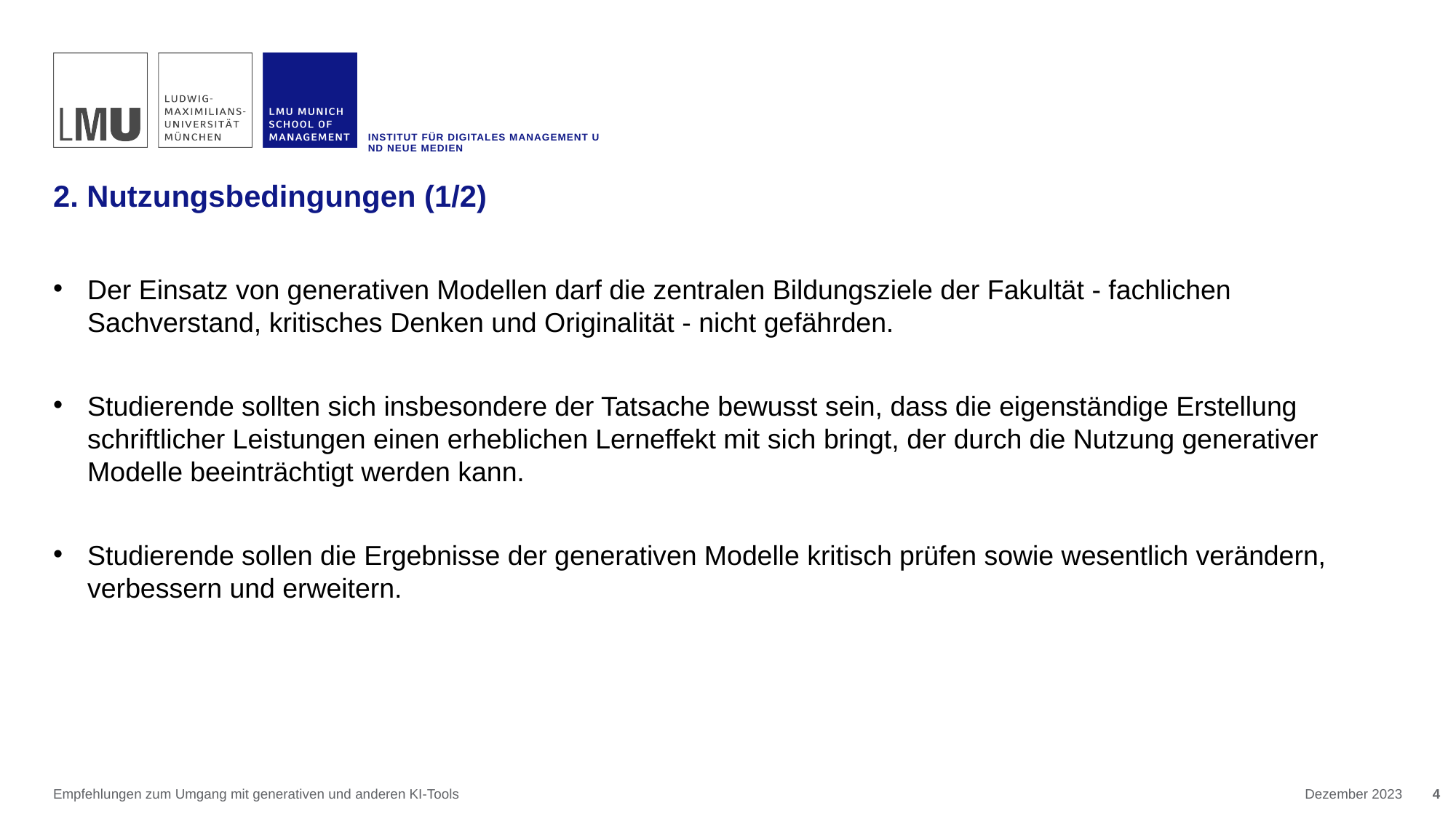

Institut für Digitales Management und Neue Medien
# 2. Nutzungsbedingungen (1/2)
Der Einsatz von generativen Modellen darf die zentralen Bildungsziele der Fakultät - fachlichen Sachverstand, kritisches Denken und Originalität - nicht gefährden.

Studierende sollten sich insbesondere der Tatsache bewusst sein, dass die eigenständige Erstellung schriftlicher Leistungen einen erheblichen Lerneffekt mit sich bringt, der durch die Nutzung generativer Modelle beeinträchtigt werden kann.

Studierende sollen die Ergebnisse der generativen Modelle kritisch prüfen sowie wesentlich verändern, verbessern und erweitern.

Empfehlungen zum Umgang mit generativen und anderen KI-Tools
Dezember 2023
4